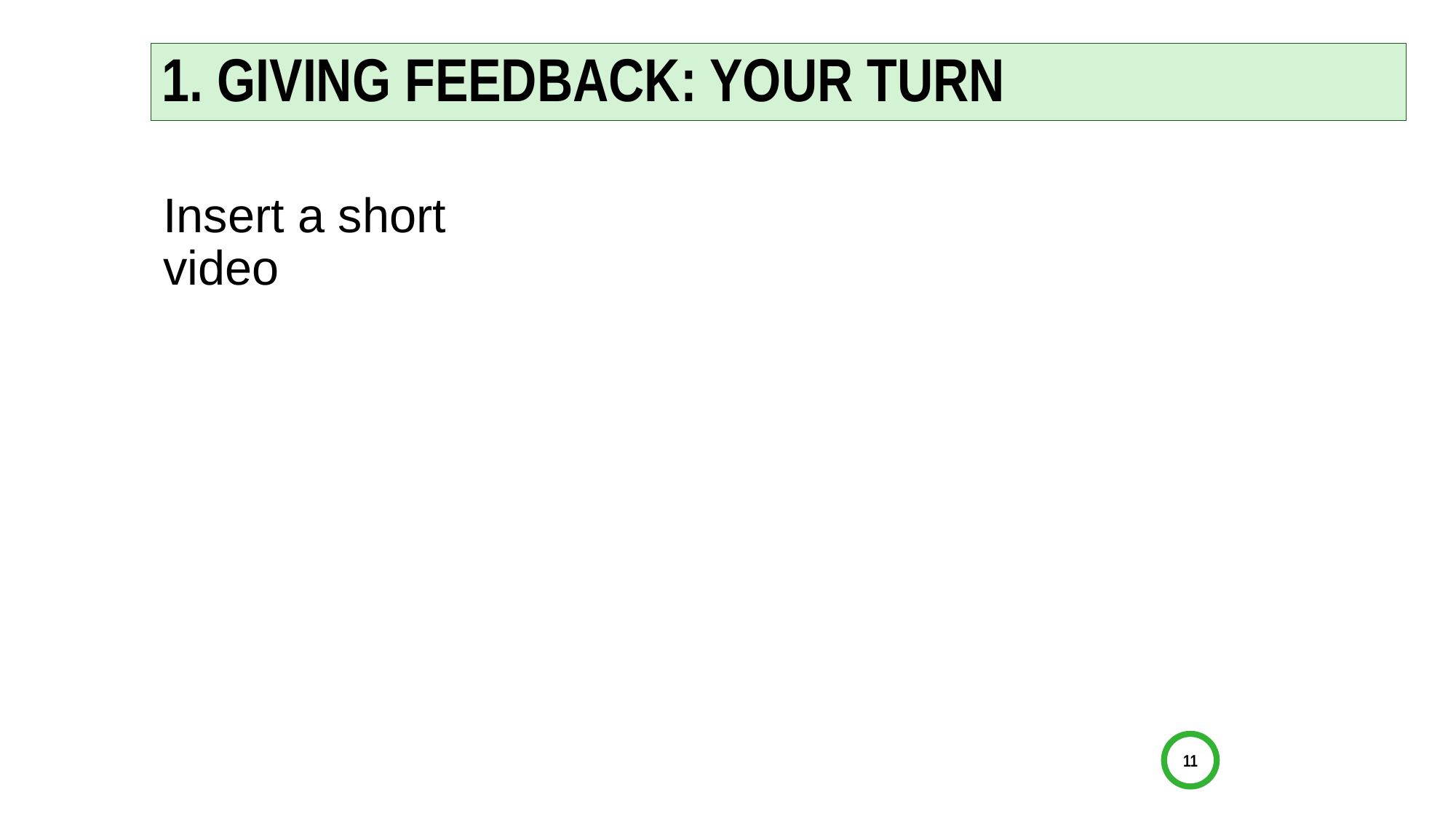

# 1. Giving feedback: Your turn
Insert a short video
11